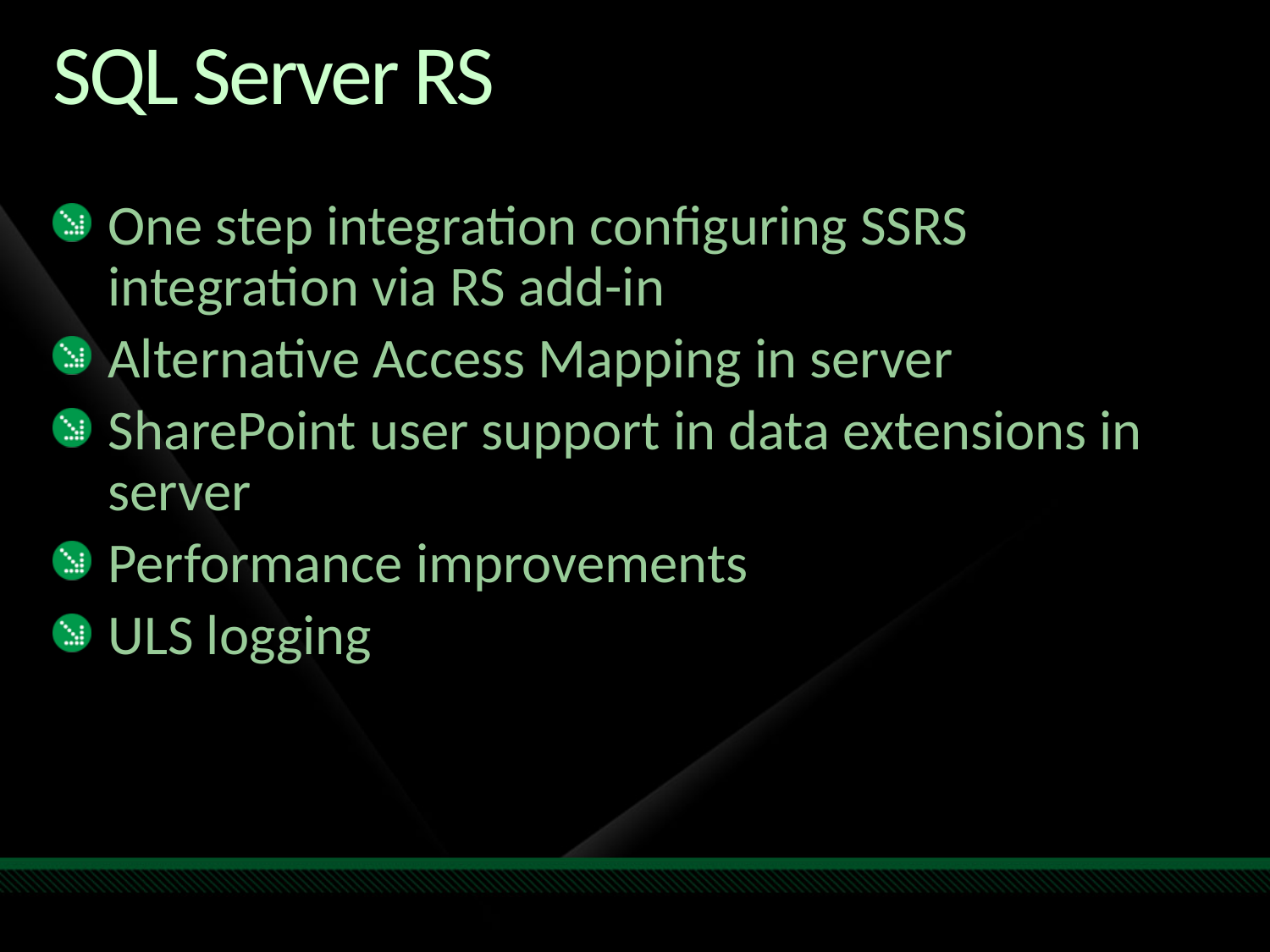

# SQL Server RS
One step integration configuring SSRS integration via RS add-in
Alternative Access Mapping in server
SharePoint user support in data extensions in server
Performance improvements
ULS logging